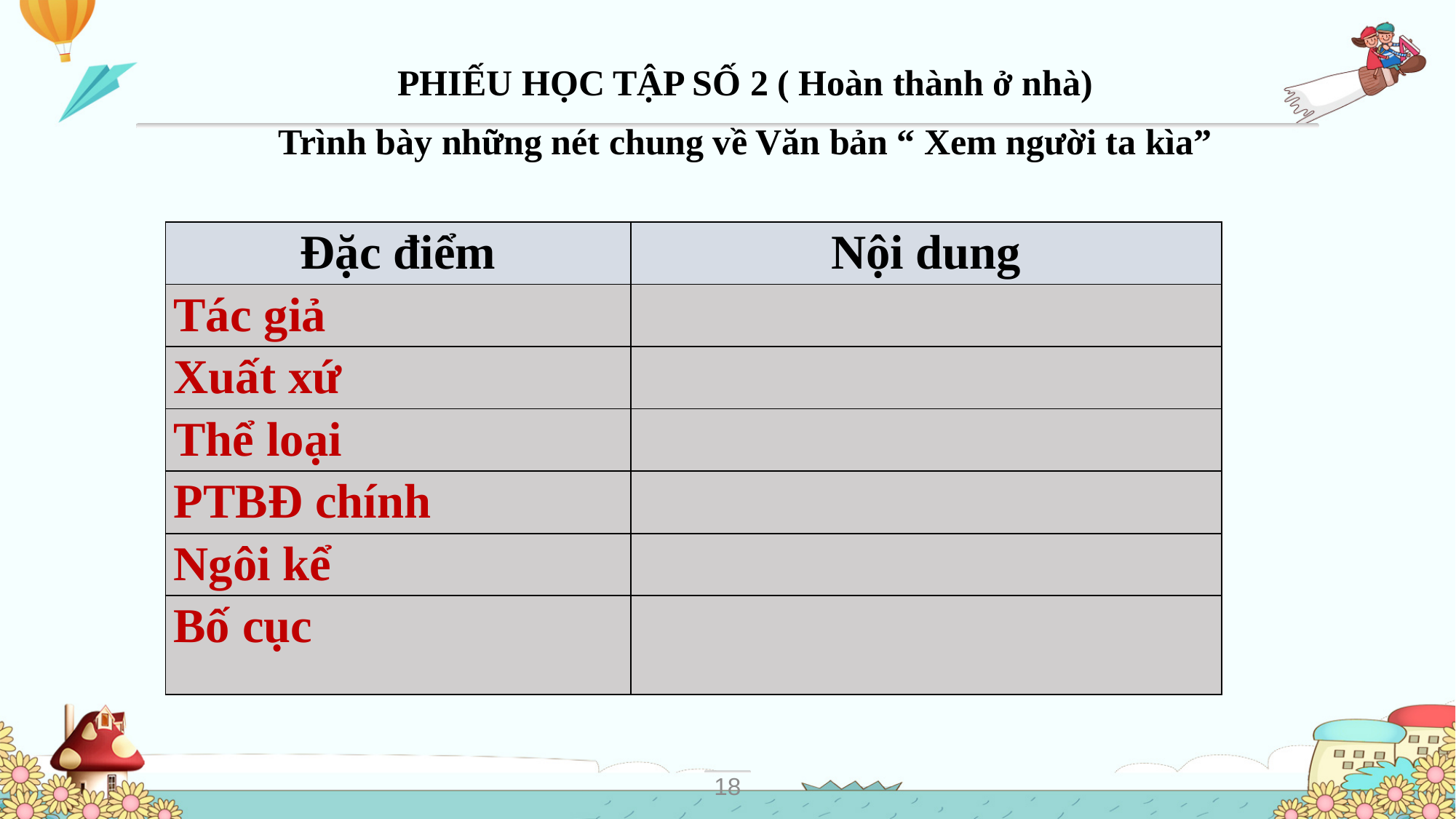

PHIẾU HỌC TẬP SỐ 2 ( Hoàn thành ở nhà)
Trình bày những nét chung về Văn bản “ Xem người ta kìa”
| Đặc điểm | Nội dung |
| --- | --- |
| Tác giả |  |
| Xuất xứ |  |
| Thể loại |  |
| PTBĐ chính |  |
| Ngôi kể |  |
| Bố cục |  |
18